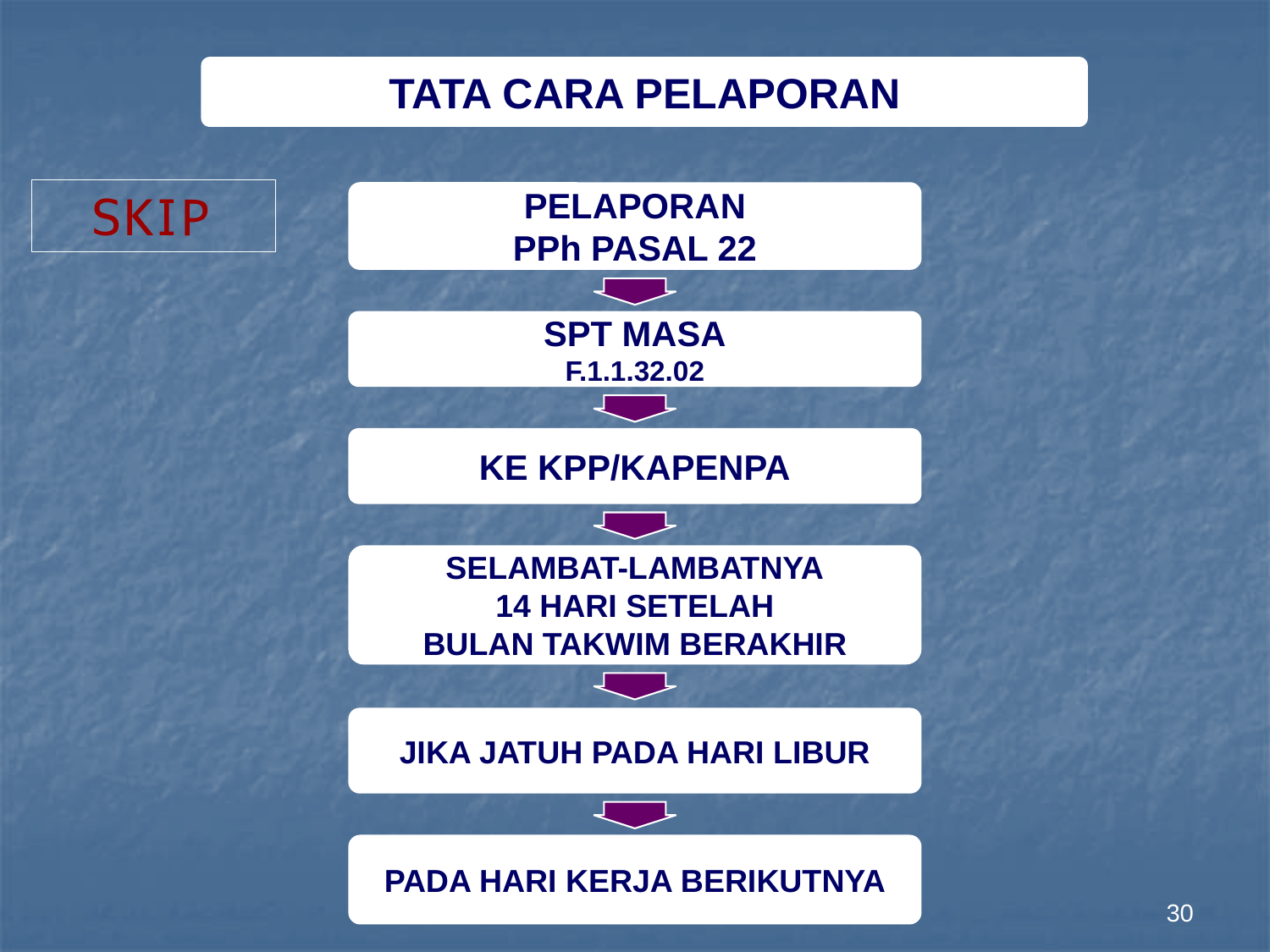

TATA CARA PELAPORAN
SKIP
PELAPORAN
PPh PASAL 22

SPT MASA
F.1.1.32.02

KE KPP/KAPENPA

SELAMBAT-LAMBATNYA
14 HARI SETELAH
BULAN TAKWIM BERAKHIR

JIKA JATUH PADA HARI LIBUR

PADA HARI KERJA BERIKUTNYA

30